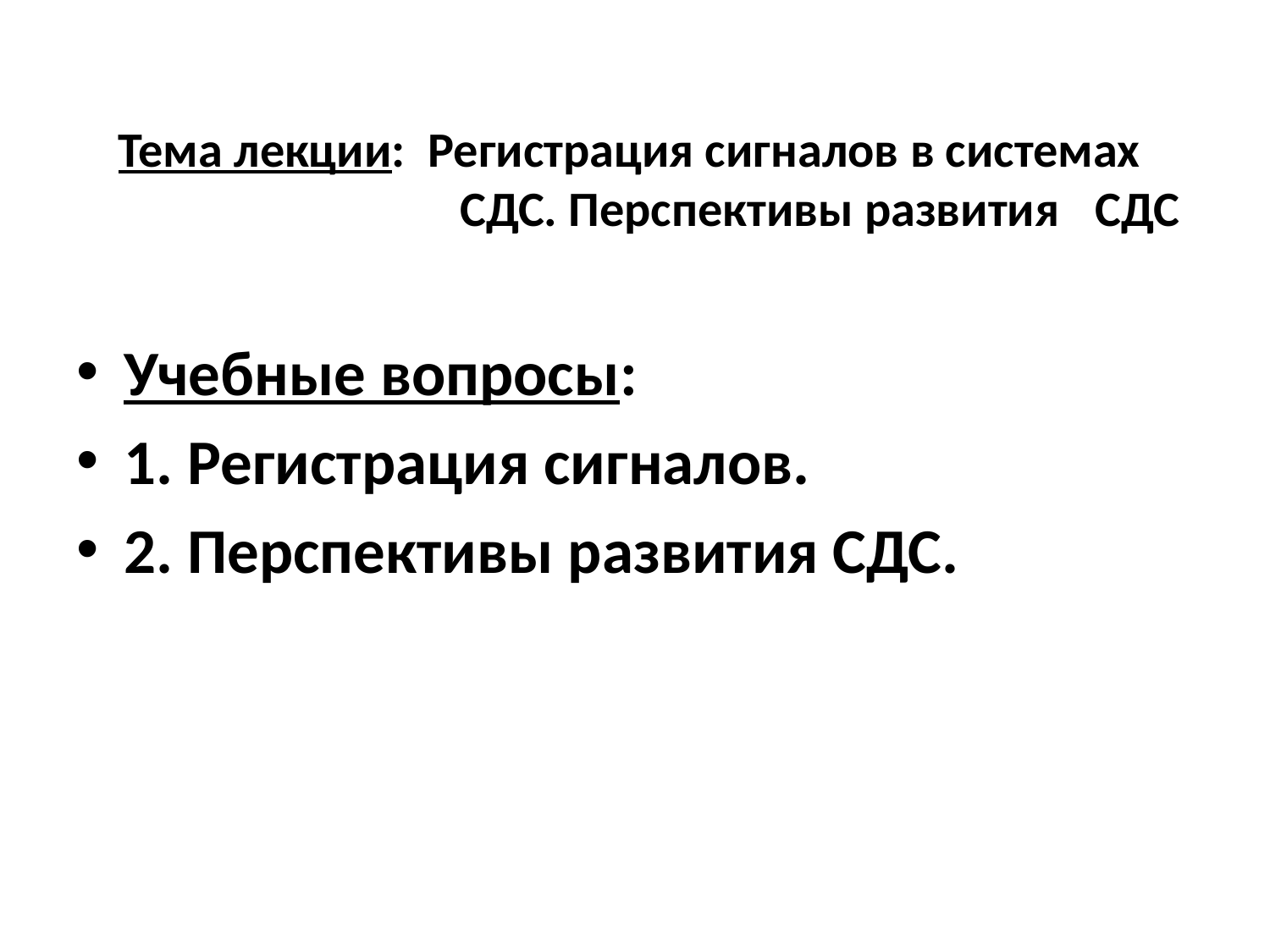

# Тема лекции:  Регистрация сигналов в системах 			СДС. Перспективы развития 	СДС
Учебные вопросы:
1. Регистрация сигналов.
2. Перспективы развития СДС.